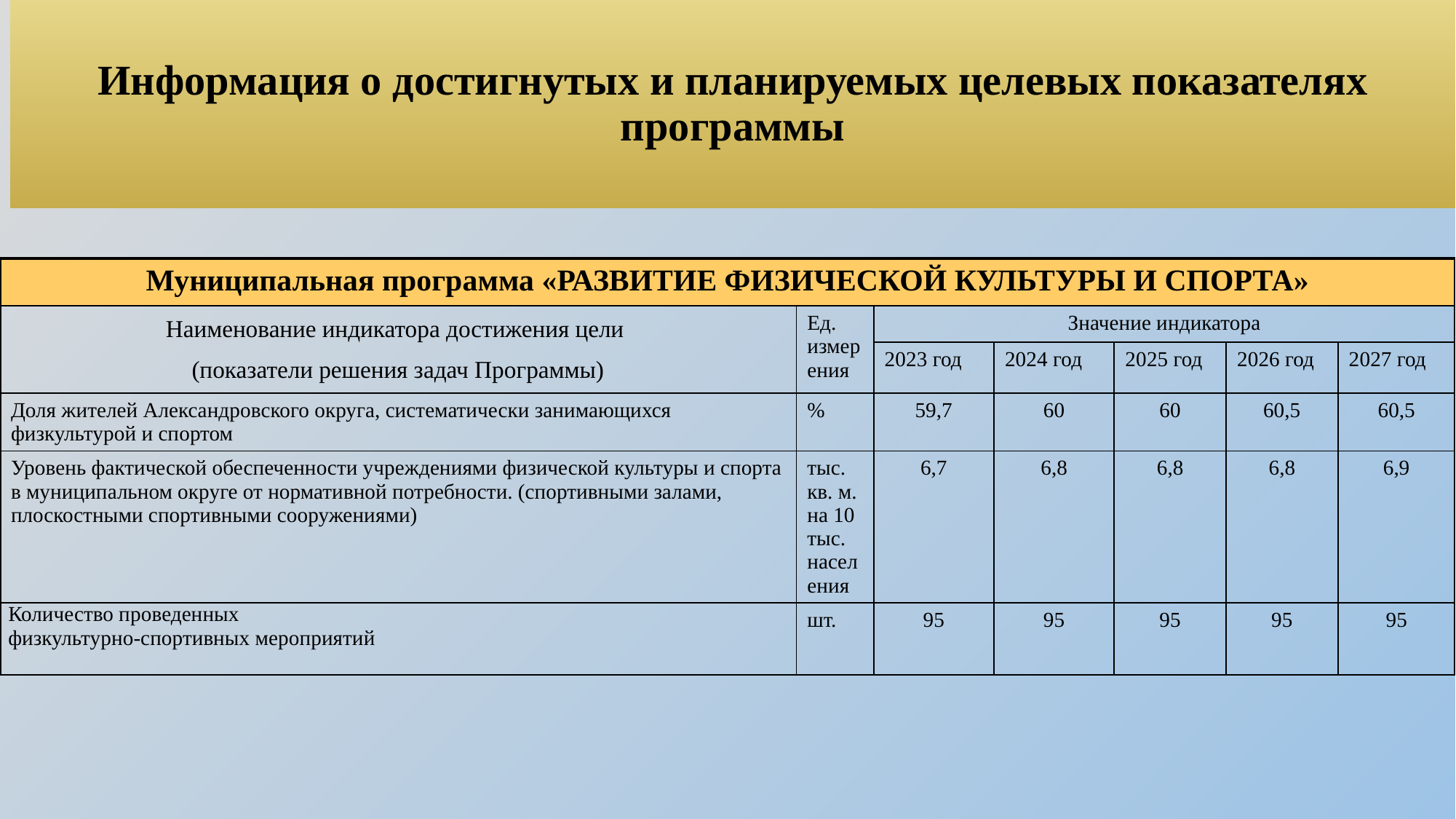

Информация о достигнутых и планируемых целевых показателях программы
| Муниципальная программа «РАЗВИТИЕ ФИЗИЧЕСКОЙ КУЛЬТУРЫ И СПОРТА» |  |  |  |  |  |  |
| --- | --- | --- | --- | --- | --- | --- |
| Наименование индикатора достижения цели (показатели решения задач Программы) | Ед. измерения | Значение индикатора |  |  |  |  |
|  |  | 2023 год | 2024 год | 2025 год | 2026 год | 2027 год |
| Доля жителей Александровского округа, систематически занимающихся физкультурой и спортом | % | 59,7 | 60 | 60 | 60,5 | 60,5 |
| Уровень фактической обеспеченности учреждениями физической культуры и спорта в муниципальном округе от нормативной потребности. (спортивными залами, плоскостными спортивными сооружениями) | тыс. кв. м. на 10 тыс. населения | 6,7 | 6,8 | 6,8 | 6,8 | 6,9 |
| Количество проведенных физкультурно-спортивных мероприятий | шт. | 95 | 95 | 95 | 95 | 95 |